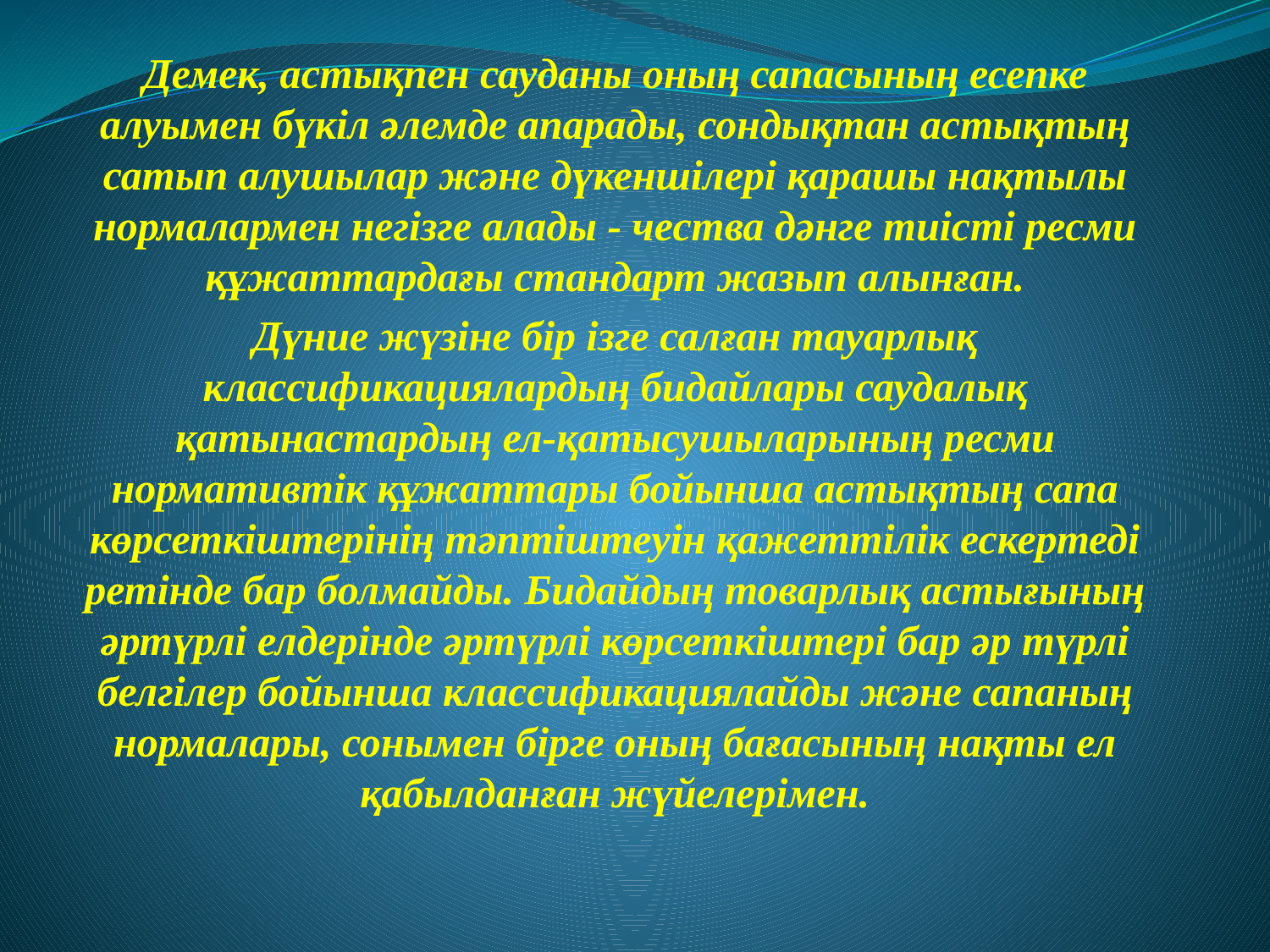

Демек, астықпен сауданы оның сапасының есепке алуымен бүкiл әлемде апарады, сондықтан астықтың сатып алушылар және дүкеншiлерi қарашы нақтылы нормалармен негiзге алады - чества дәнге тиiстi ресми құжаттардағы стандарт жазып алынған.
Дүние жүзiне бiр iзге салған тауарлық классификациялардың бидайлары саудалық қатынастардың ел-қатысушыларының ресми нормативтiк құжаттары бойынша астықтың сапа көрсеткiштерiнiң тәптiштеуiн қажеттiлiк ескертедi ретiнде бар болмайды. Бидайдың товарлық астығының әртүрлi елдерiнде әртүрлi көрсеткiштерi бар әр түрлi белгiлер бойынша классификациялайды және сапаның нормалары, сонымен бiрге оның бағасының нақты ел қабылданған жүйелерiмен.